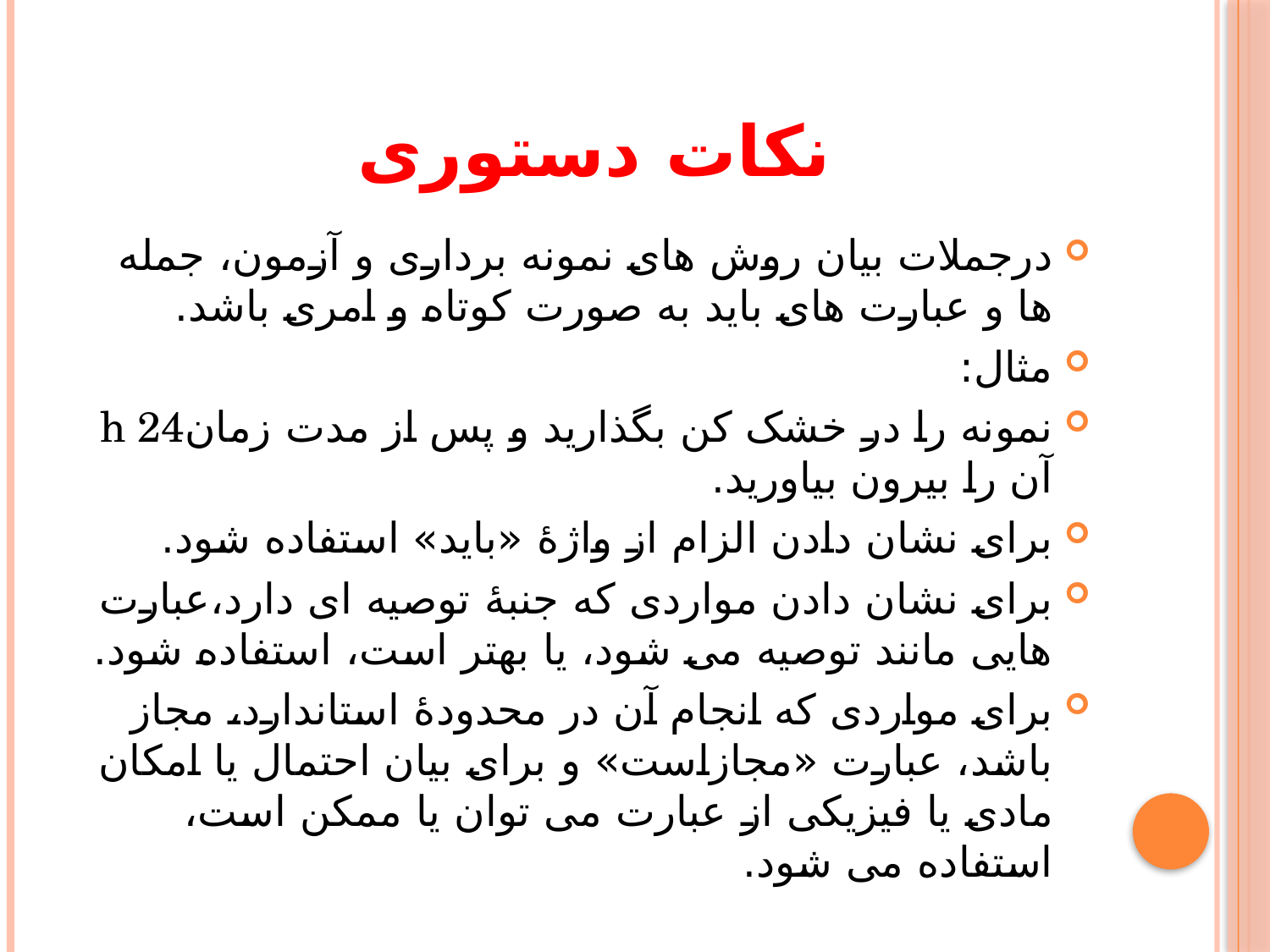

# نکات دستوری
درجملات بیان روش های نمونه برداری و آزمون، جمله ها و عبارت های باید به صورت کوتاه و امری باشد.
مثال:
نمونه را در خشک کن بگذارید و پس از مدت زمانh 24 آن را بیرون بیاورید.
برای نشان دادن الزام از واژۀ «باید» استفاده شود.
برای نشان دادن مواردی که جنبۀ توصیه ای دارد،عبارت هایی مانند توصیه می شود، یا بهتر است، استفاده شود.
برای مواردی که انجام آن در محدودۀ استاندارد، مجاز باشد، عبارت «مجازاست» و برای بیان احتمال یا امکان مادی یا فیزیکی از عبارت می توان یا ممکن است، استفاده می شود.